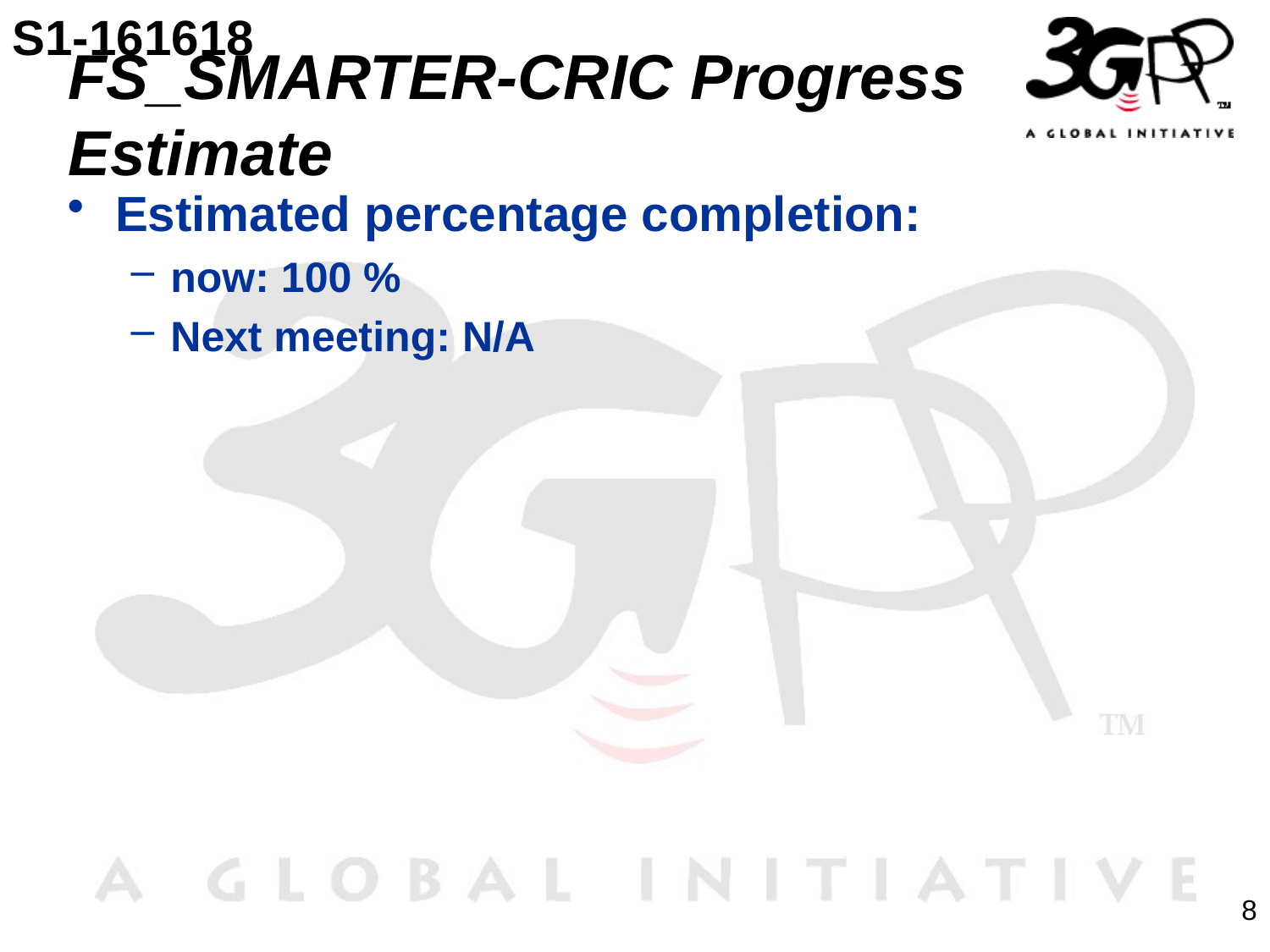

S1-161618
# FS_SMARTER-CRIC Progress Estimate
Estimated percentage completion:
now: 100 %
Next meeting: N/A
8